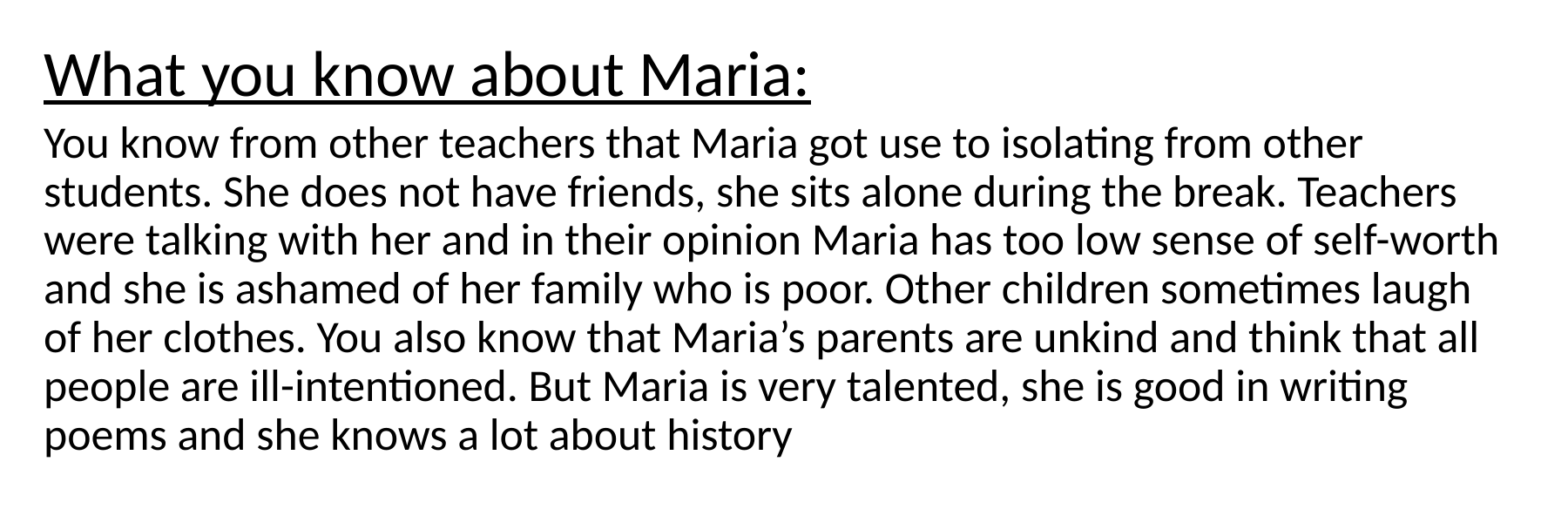

What you know about Maria:
You know from other teachers that Maria got use to isolating from other students. She does not have friends, she sits alone during the break. Teachers were talking with her and in their opinion Maria has too low sense of self-worth and she is ashamed of her family who is poor. Other children sometimes laugh of her clothes. You also know that Maria’s parents are unkind and think that all people are ill-intentioned. But Maria is very talented, she is good in writing poems and she knows a lot about history